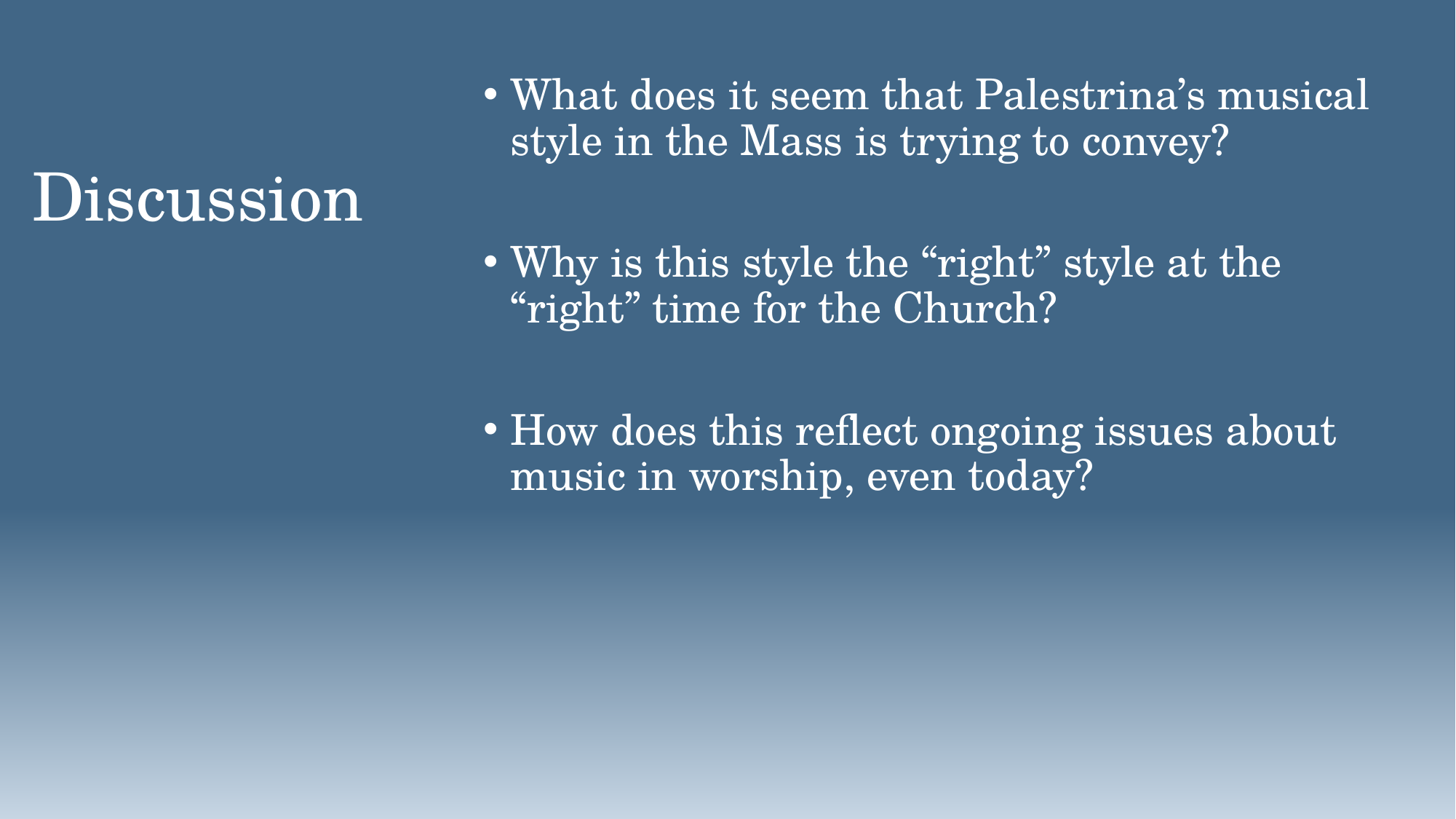

What does it seem that Palestrina’s musical style in the Mass is trying to convey?

Why is this style the “right” style at the “right” time for the Church?

How does this reflect ongoing issues about music in worship, even today?

# Discussion